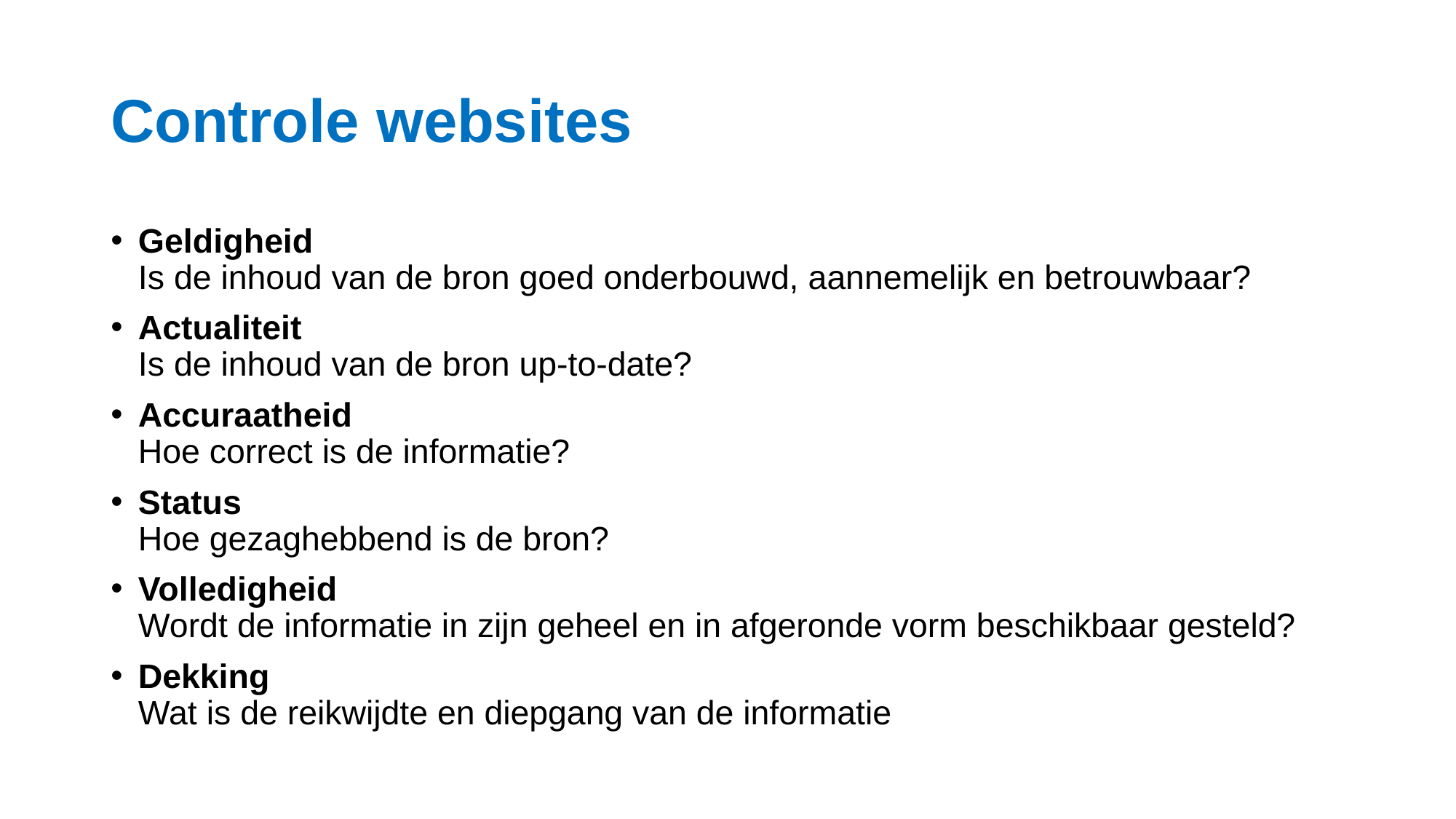

# Controle websites
Geldigheid
Is de inhoud van de bron goed onderbouwd, aannemelijk en betrouwbaar?
Actualiteit
Is de inhoud van de bron up-to-date?
Accuraatheid
Hoe correct is de informatie?
Status
Hoe gezaghebbend is de bron?
Volledigheid
Wordt de informatie in zijn geheel en in afgeronde vorm beschikbaar gesteld?
Dekking
Wat is de reikwijdte en diepgang van de informatie